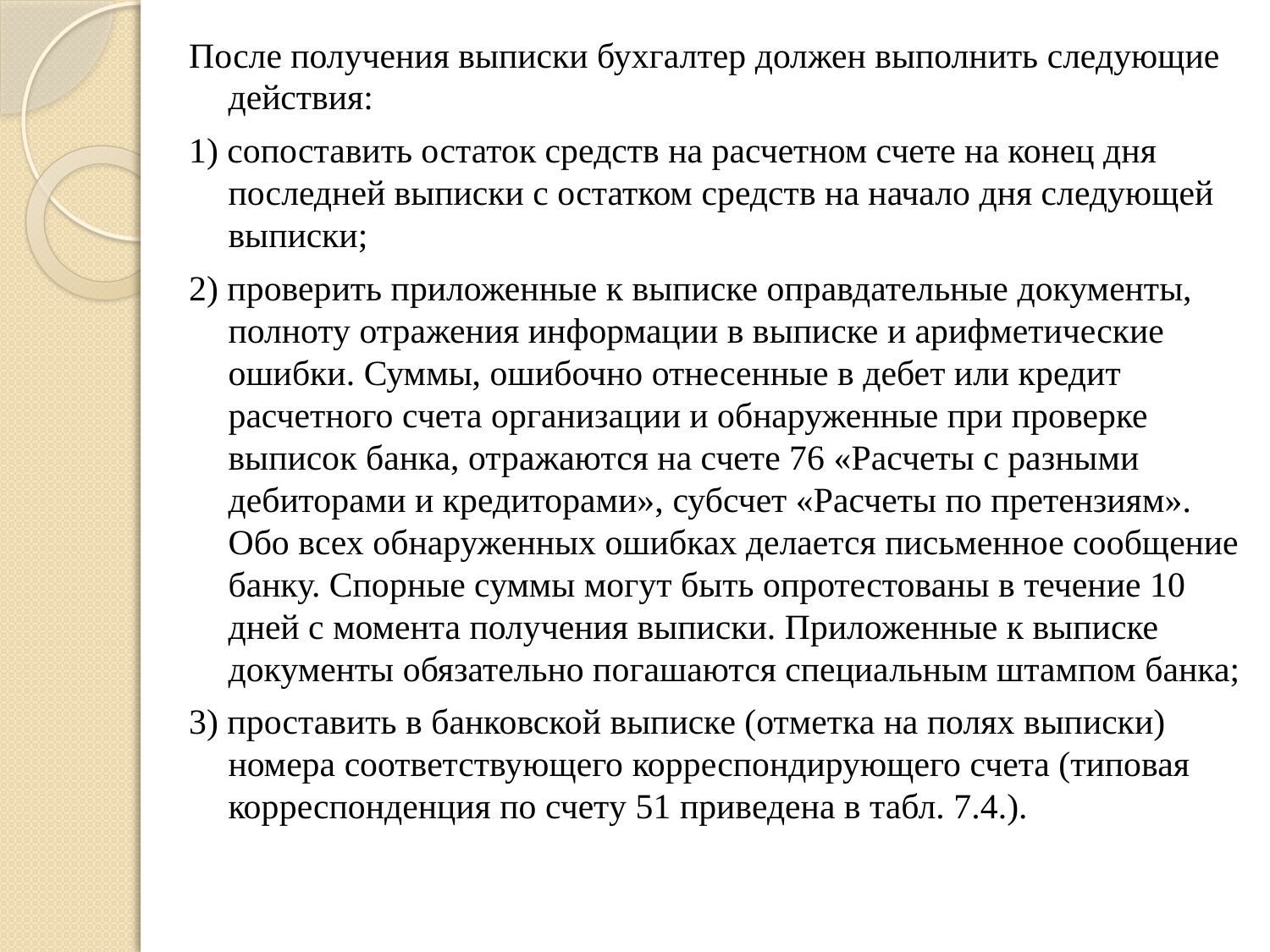

После получения выписки бухгалтер должен выполнить следующие действия:
1) сопоставить остаток средств на расчетном счете на конец дня последней выписки с остатком средств на начало дня следующей выписки;
2) проверить приложенные к выписке оправдательные документы, полноту отражения информации в выписке и арифметические ошибки. Суммы, ошибочно отнесенные в дебет или кредит расчетного счета организации и обнаруженные при проверке выписок банка, отражаются на счете 76 «Расчеты с разными дебиторами и кредиторами», субсчет «Расчеты по претензиям». Обо всех обнаруженных ошибках делается письменное сообщение банку. Спорные суммы могут быть опротестованы в течение 10 дней с момента получения выписки. Приложенные к выписке документы обязательно погашаются специальным штампом банка;
3) проставить в банковской выписке (отметка на полях выписки) номера соответствующего корреспондирующего счета (типовая корреспонденция по счету 51 приведена в табл. 7.4.).